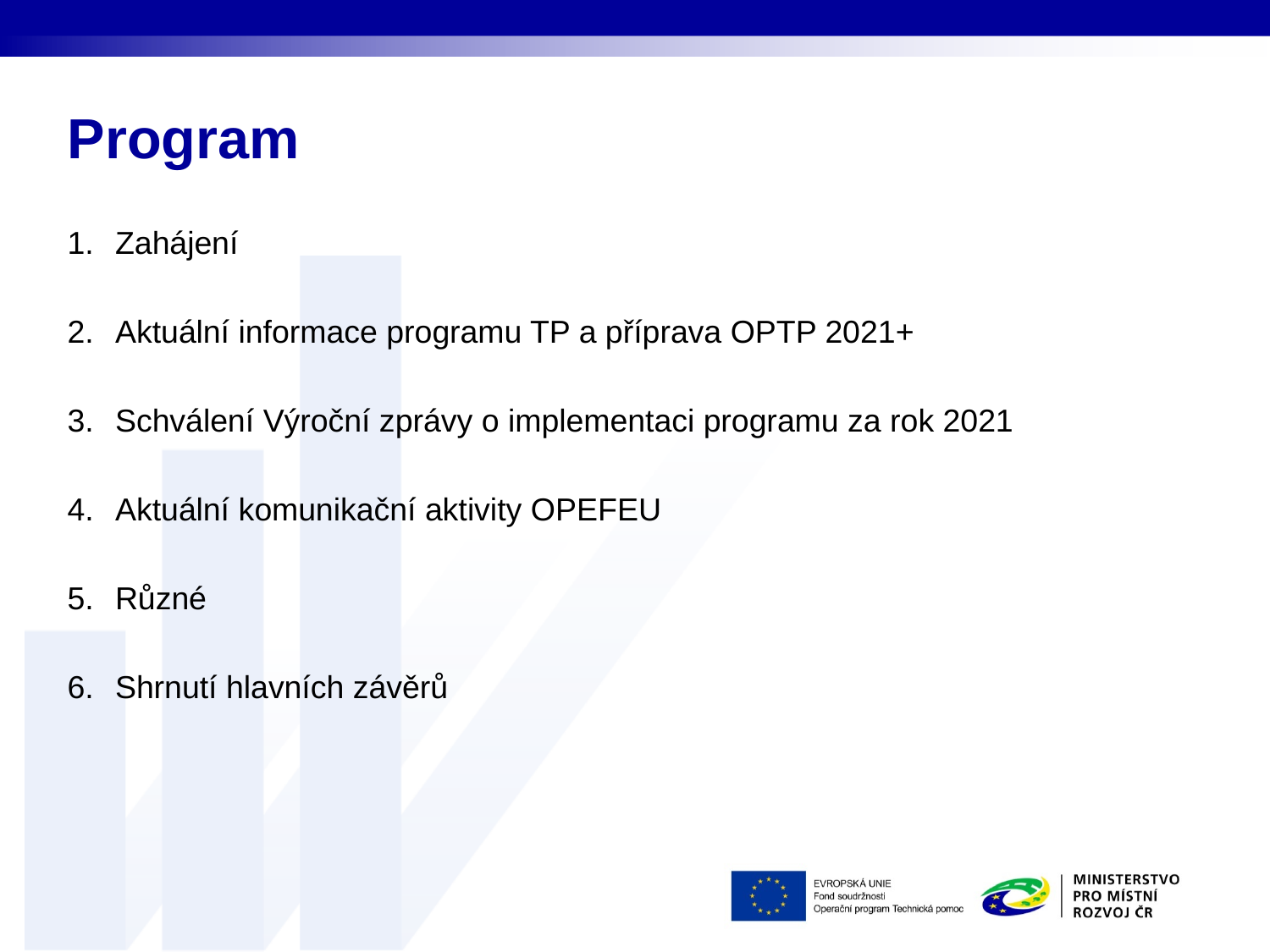

# Program
Zahájení

Aktuální informace programu TP a příprava OPTP 2021+

Schválení Výroční zprávy o implementaci programu za rok 2021

Aktuální komunikační aktivity OPEFEU

Různé

Shrnutí hlavních závěrů